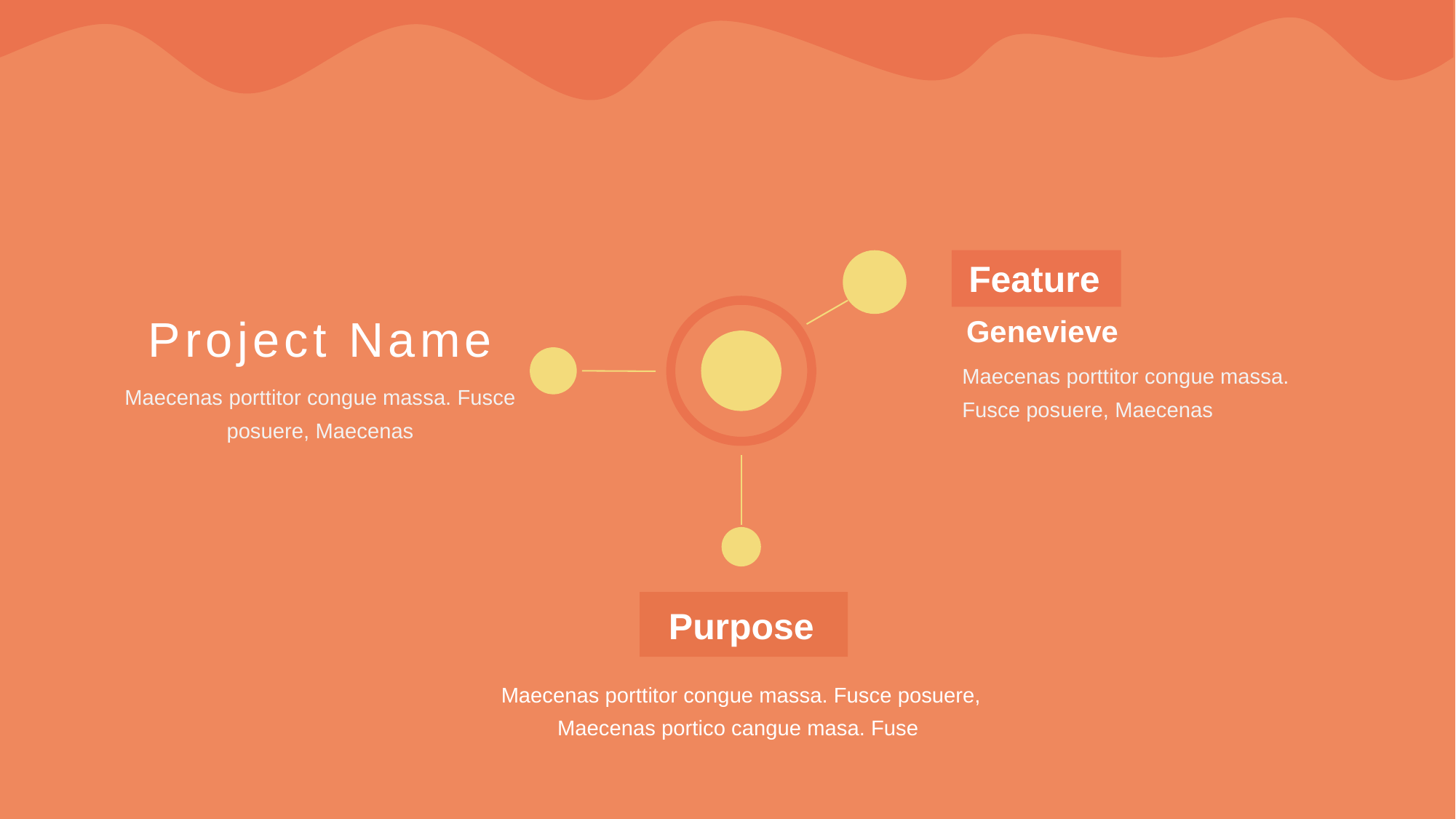

Feature

Project Name
Genevieve

Maecenas porttitor congue massa. Fusce posuere, Maecenas
Maecenas porttitor congue massa. Fusce posuere, Maecenas

Purpose
Maecenas porttitor congue massa. Fusce posuere, Maecenas portico cangue masa. Fuse